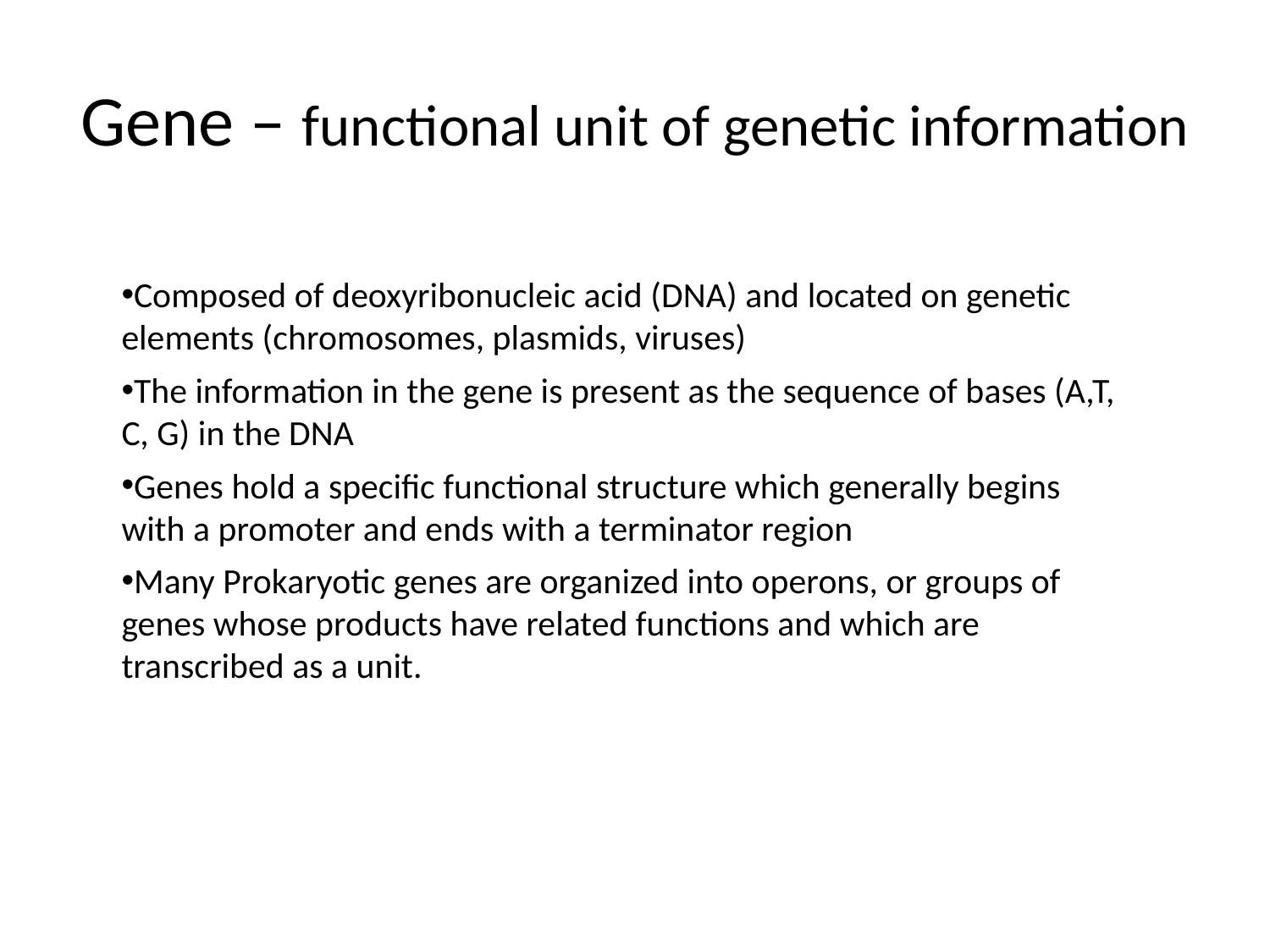

# Gene – functional unit of genetic information
Composed of deoxyribonucleic acid (DNA) and located on genetic elements (chromosomes, plasmids, viruses)
The information in the gene is present as the sequence of bases (A,T, C, G) in the DNA
Genes hold a specific functional structure which generally begins with a promoter and ends with a terminator region
Many Prokaryotic genes are organized into operons, or groups of genes whose products have related functions and which are transcribed as a unit.